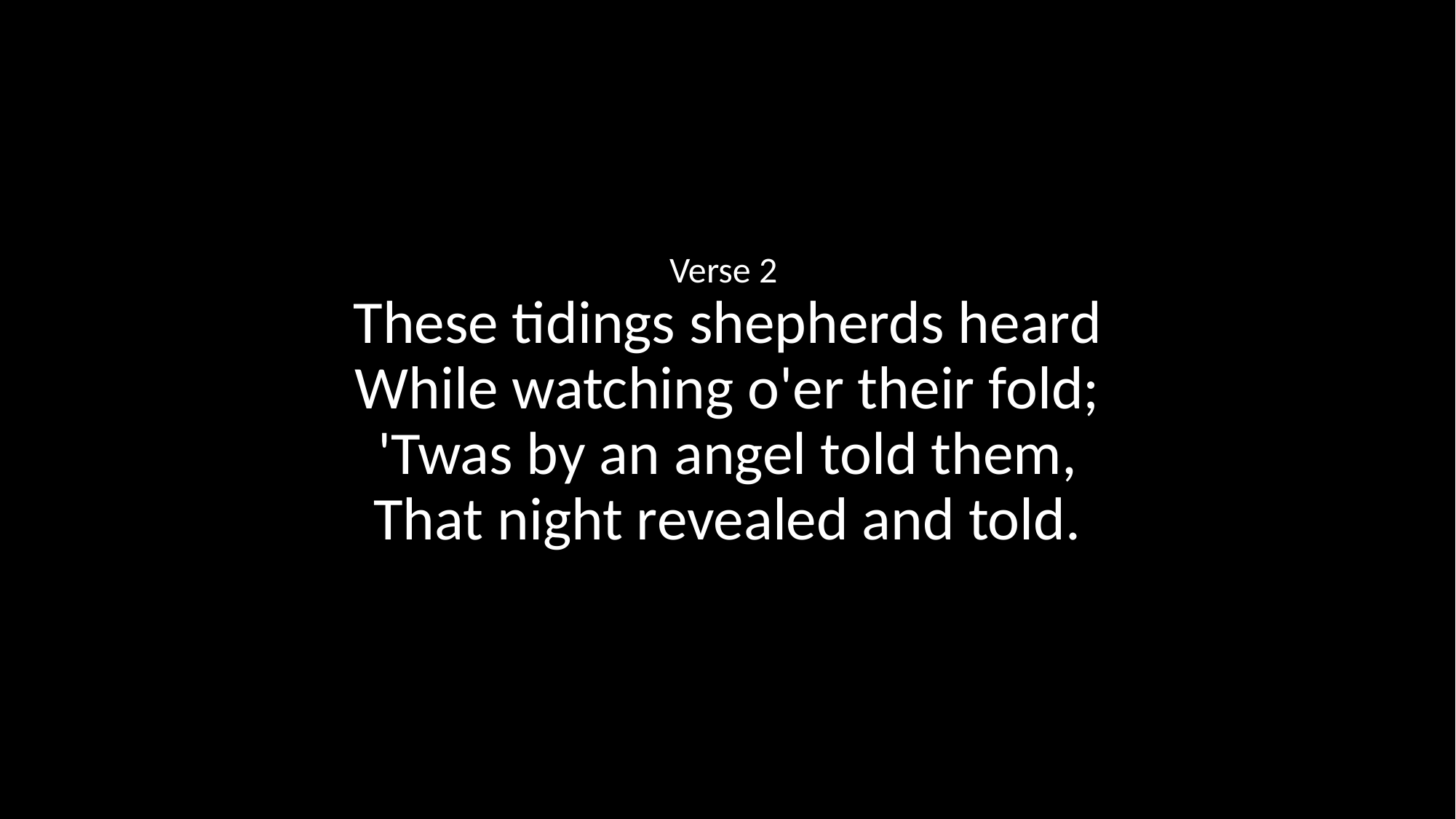

Verse 2
These tidings shepherds heard
While watching o'er their fold;
'Twas by an angel told them,
That night revealed and told.